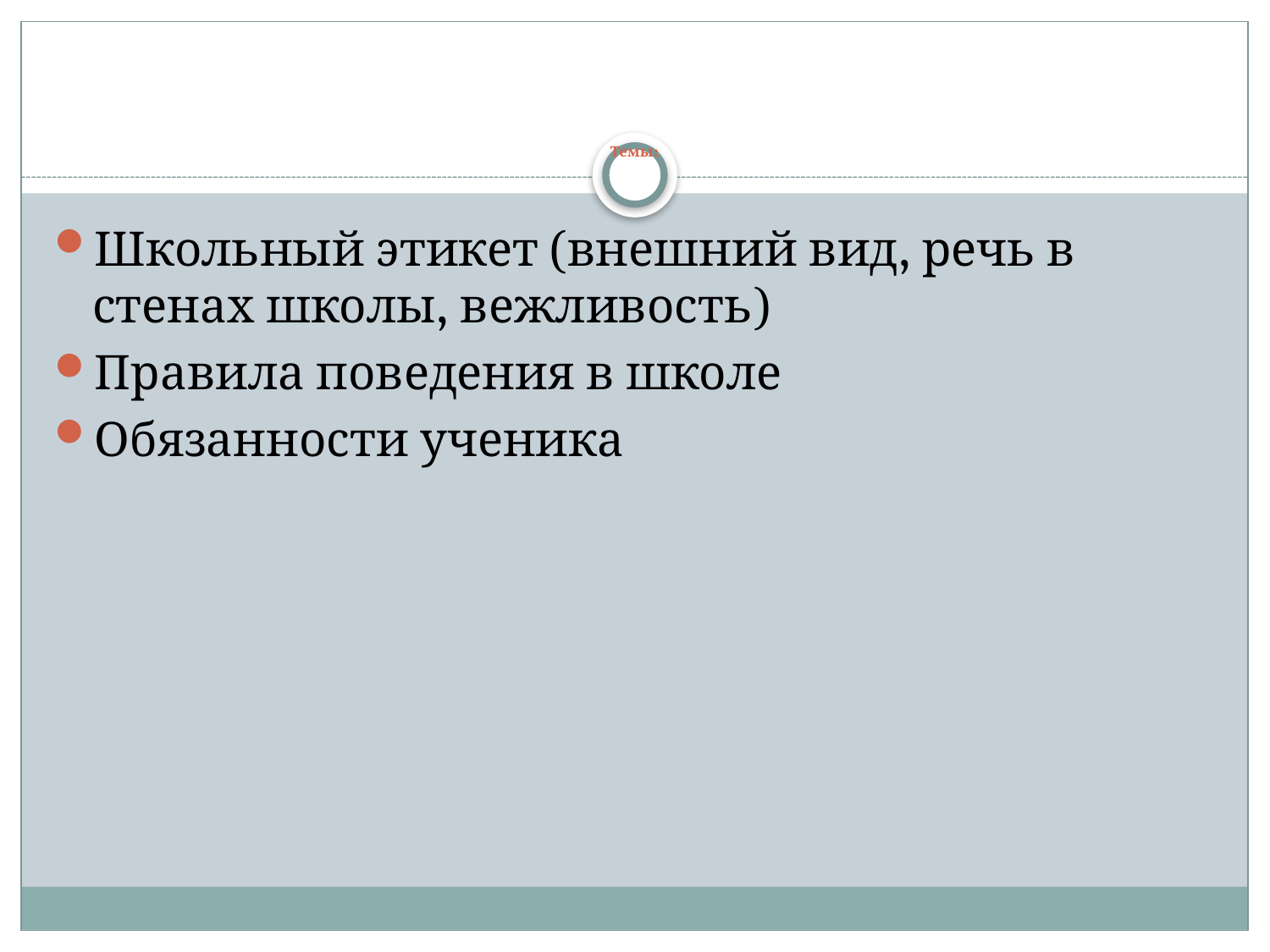

# Темы:
Школьный этикет (внешний вид, речь в стенах школы, вежливость)
Правила поведения в школе
Обязанности ученика